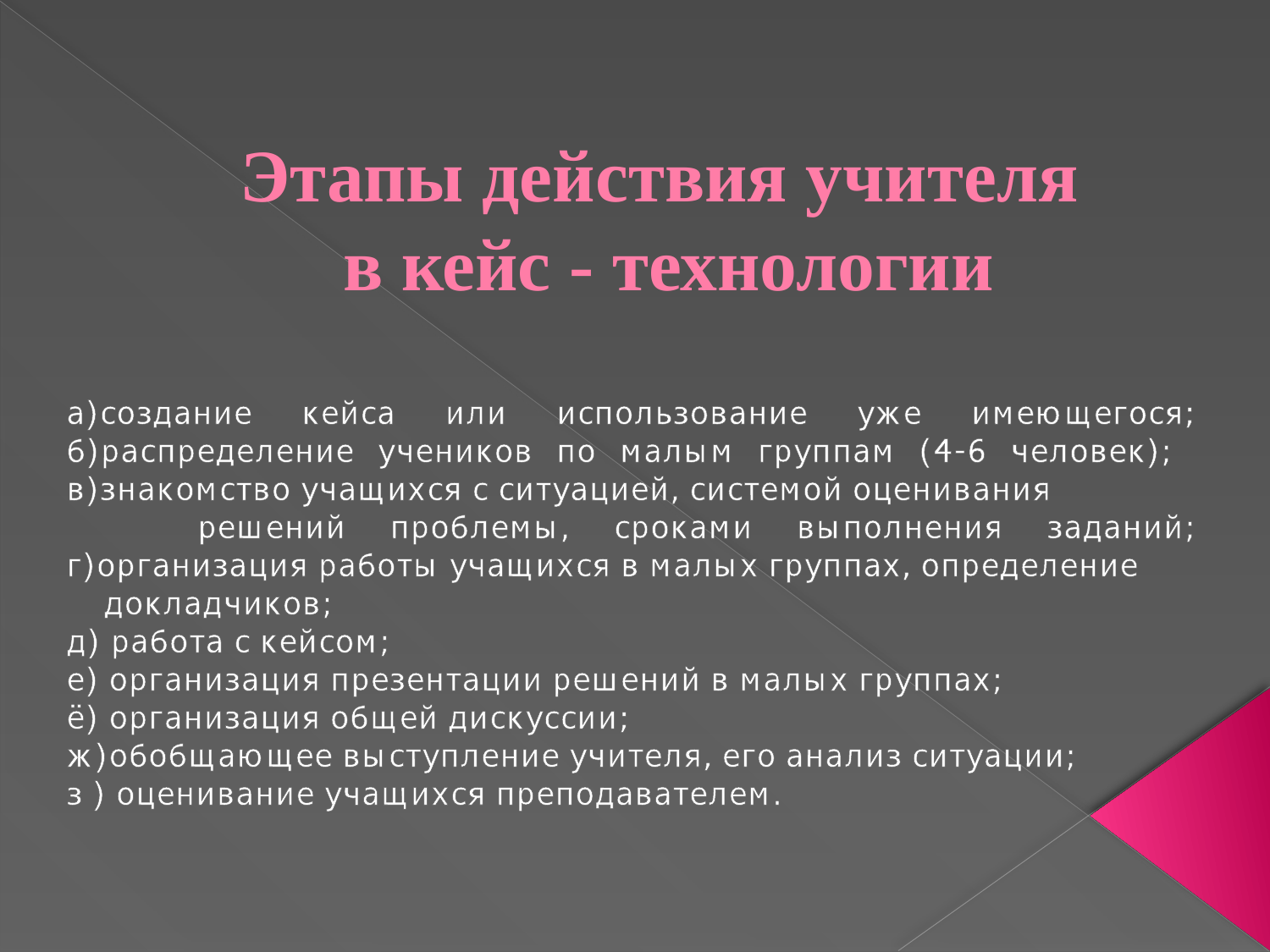

# Этапы действия учителя в кейс - технологии
а)создание кейса или использование уже имеющегося;
б)распределение учеников по малым группам (4-6 человек);
в)знакомство учащихся с ситуацией, системой оценивания
   решений проблемы, сроками выполнения заданий;
г)организация работы учащихся в малых группах, определение
    докладчиков;
д) работа с кейсом;
е) организация презентации решений в малых группах;
ё) организация общей дискуссии;
ж)обобщающее выступление учителя, его анализ ситуации;
з ) оценивание учащихся преподавателем.